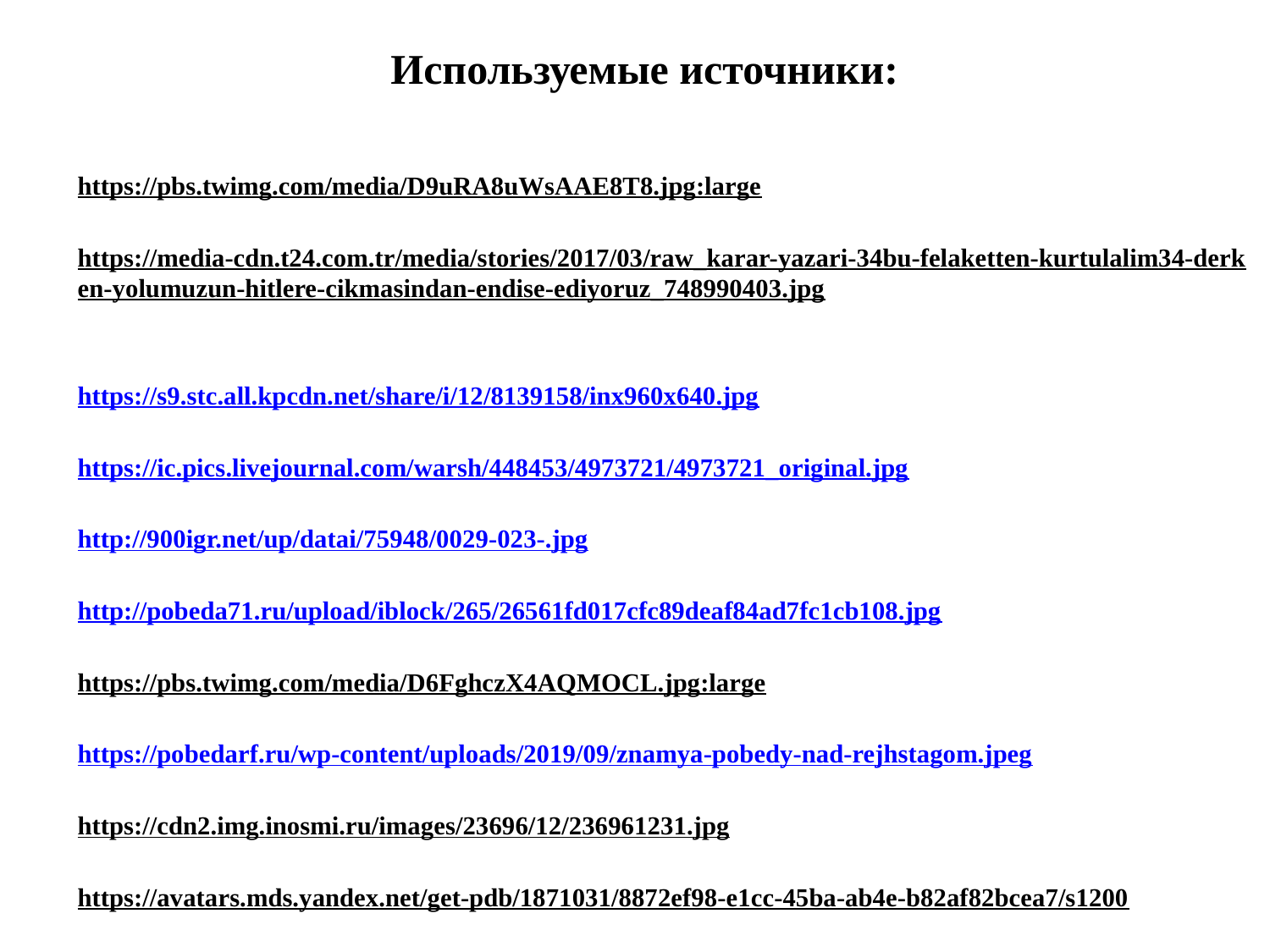

Используемые источники:
# https://pbs.twimg.com/media/D9uRA8uWsAAE8T8.jpg:large   https://media-cdn.t24.com.tr/media/stories/2017/03/raw_karar-yazari-34bu-felaketten-kurtulalim34-derken-yolumuzun-hitlere-cikmasindan-endise-ediyoruz_748990403.jpg   https://s9.stc.all.kpcdn.net/share/i/12/8139158/inx960x640.jpg   https://ic.pics.livejournal.com/warsh/448453/4973721/4973721_original.jpg   http://900igr.net/up/datai/75948/0029-023-.jpg   http://pobeda71.ru/upload/iblock/265/26561fd017cfc89deaf84ad7fc1cb108.jpg   https://pbs.twimg.com/media/D6FghczX4AQMOCL.jpg:large   https://pobedarf.ru/wp-content/uploads/2019/09/znamya-pobedy-nad-rejhstagom.jpeg   https://cdn2.img.inosmi.ru/images/23696/12/236961231.jpg   https://avatars.mds.yandex.net/get-pdb/1871031/8872ef98-e1cc-45ba-ab4e-b82af82bcea7/s1200